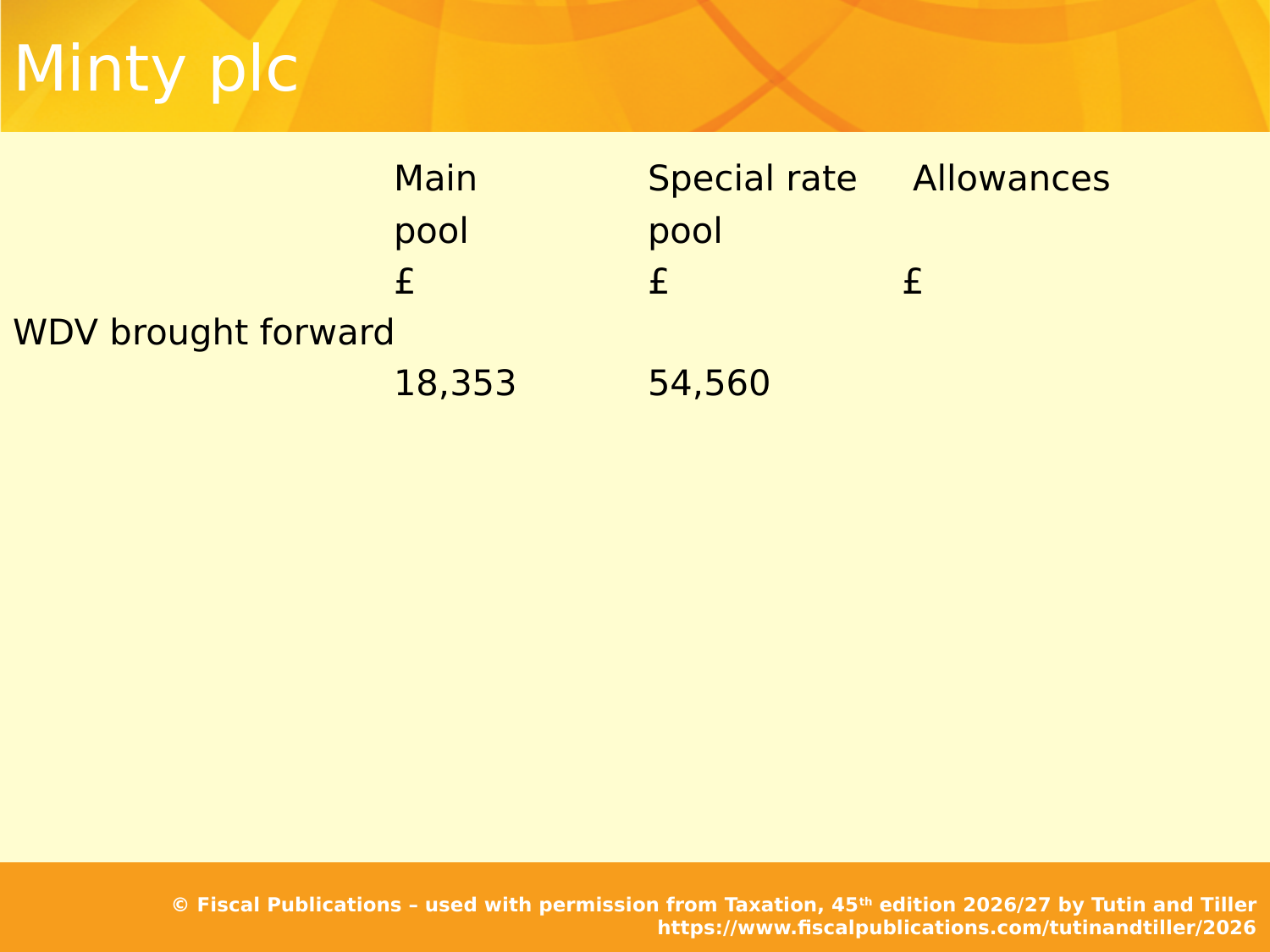

# Minty plc
			Main		Special rate	 Allowances
			pool		pool
			£ 		£ 		£
WDV brought forward
			18,353 	54,560